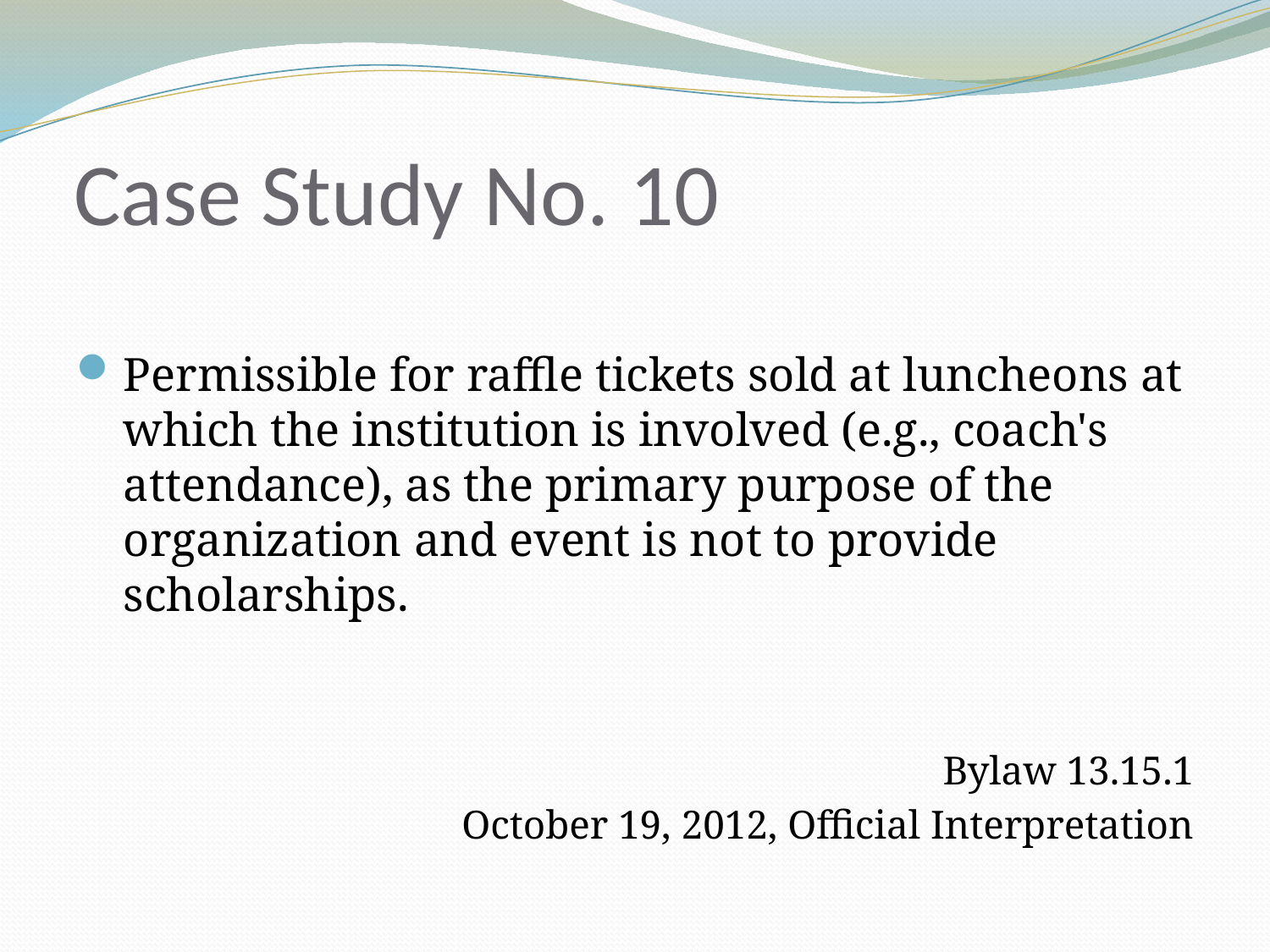

# Case Study No. 10

Permissible for raffle tickets sold at luncheons at which the institution is involved (e.g., coach's attendance), as the primary purpose of the organization and event is not to provide scholarships.

Bylaw 13.15.1
October 19, 2012, Official Interpretation